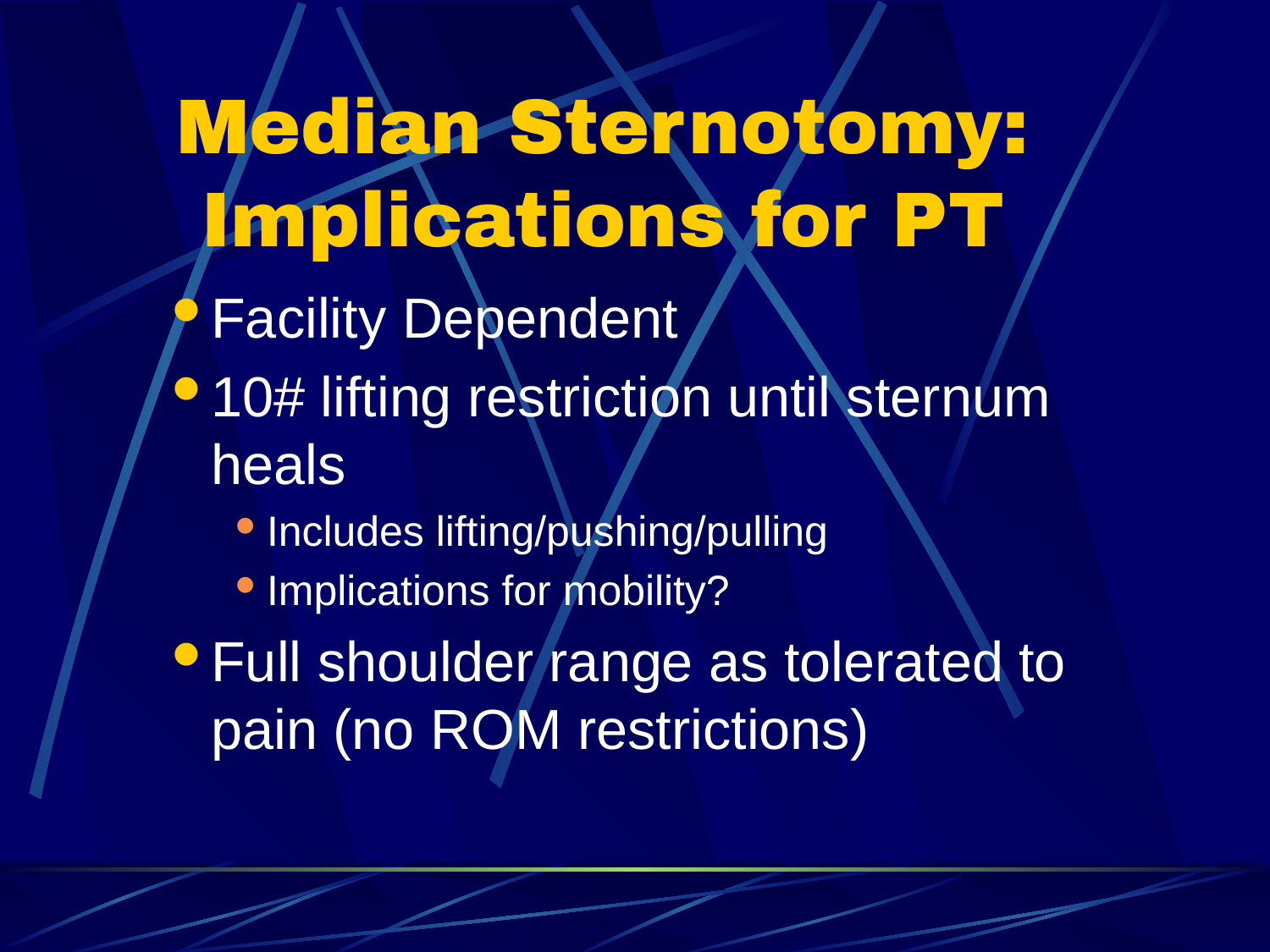

# Median Sternotomy: Implications for PT
Facility Dependent
10# lifting restriction until sternum heals
Includes lifting/pushing/pulling
Implications for mobility?
Full shoulder range as tolerated to pain (no ROM restrictions)